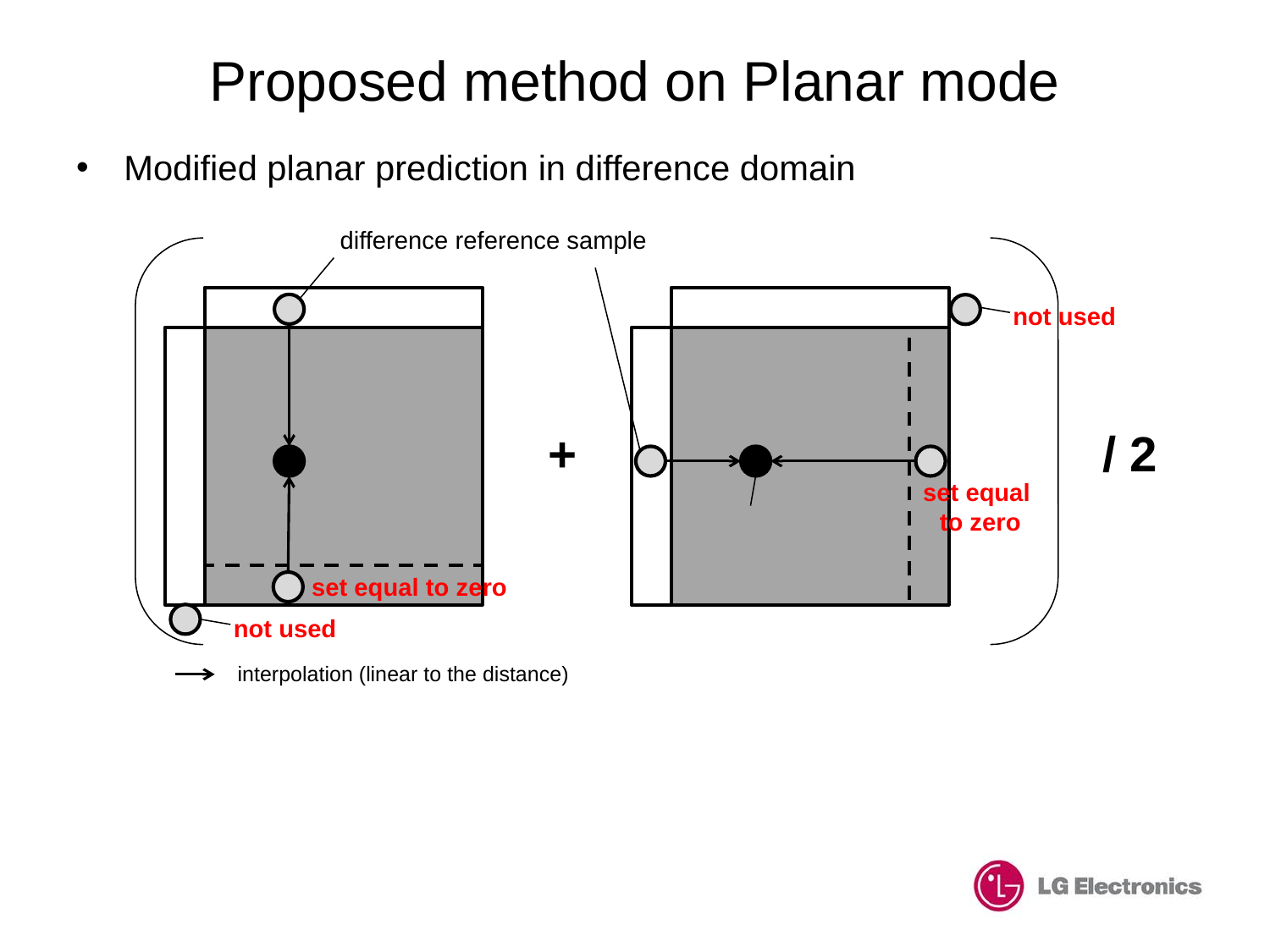

# Proposed method on Planar mode
Modified planar prediction in difference domain

difference reference sample

not used

+
/ 2

set equal
to zero

set equal to zero

not used
interpolation (linear to the distance)